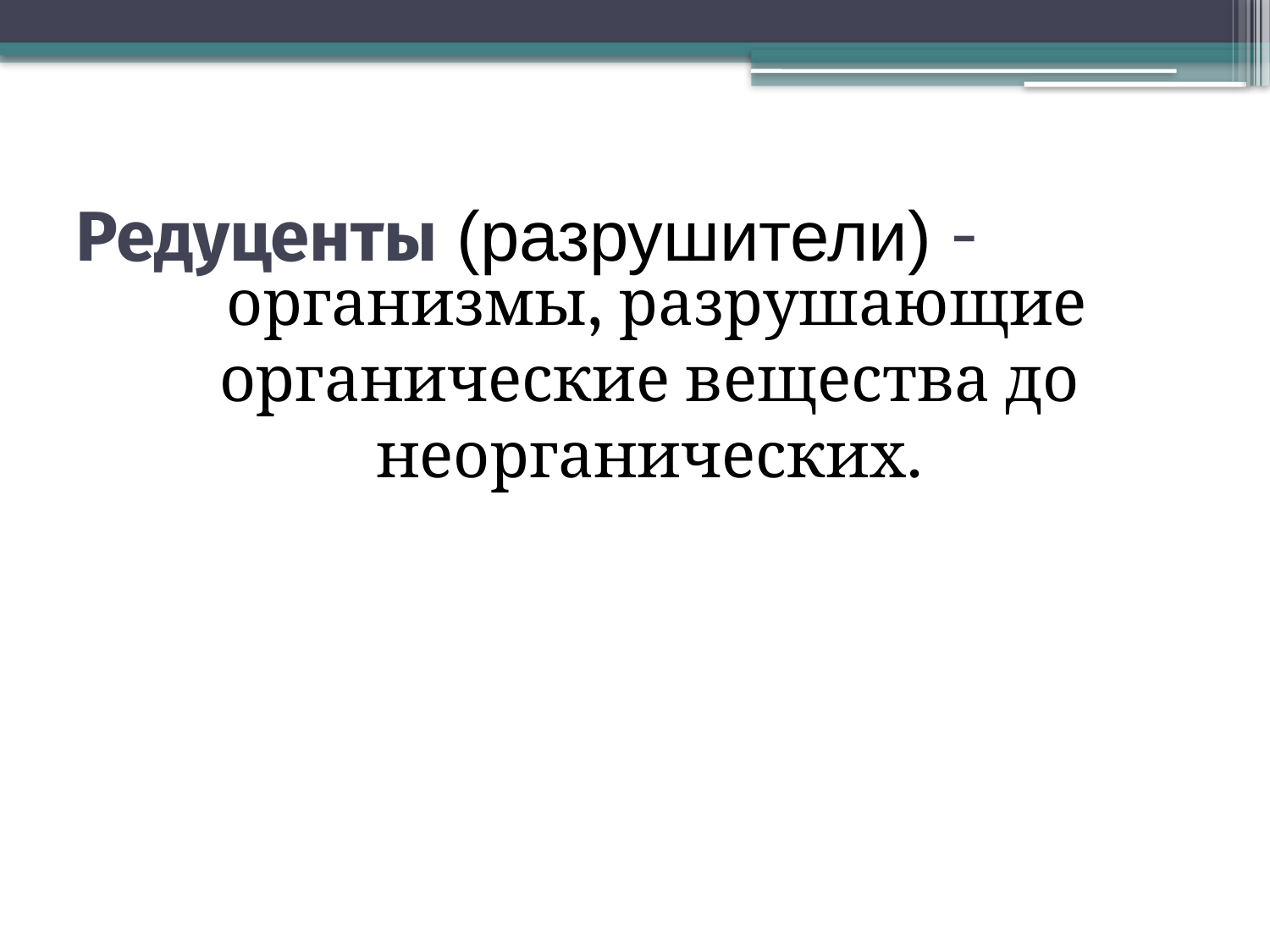

# Редуценты (разрушители) -
 организмы, разрушающие органические вещества до неорганических.